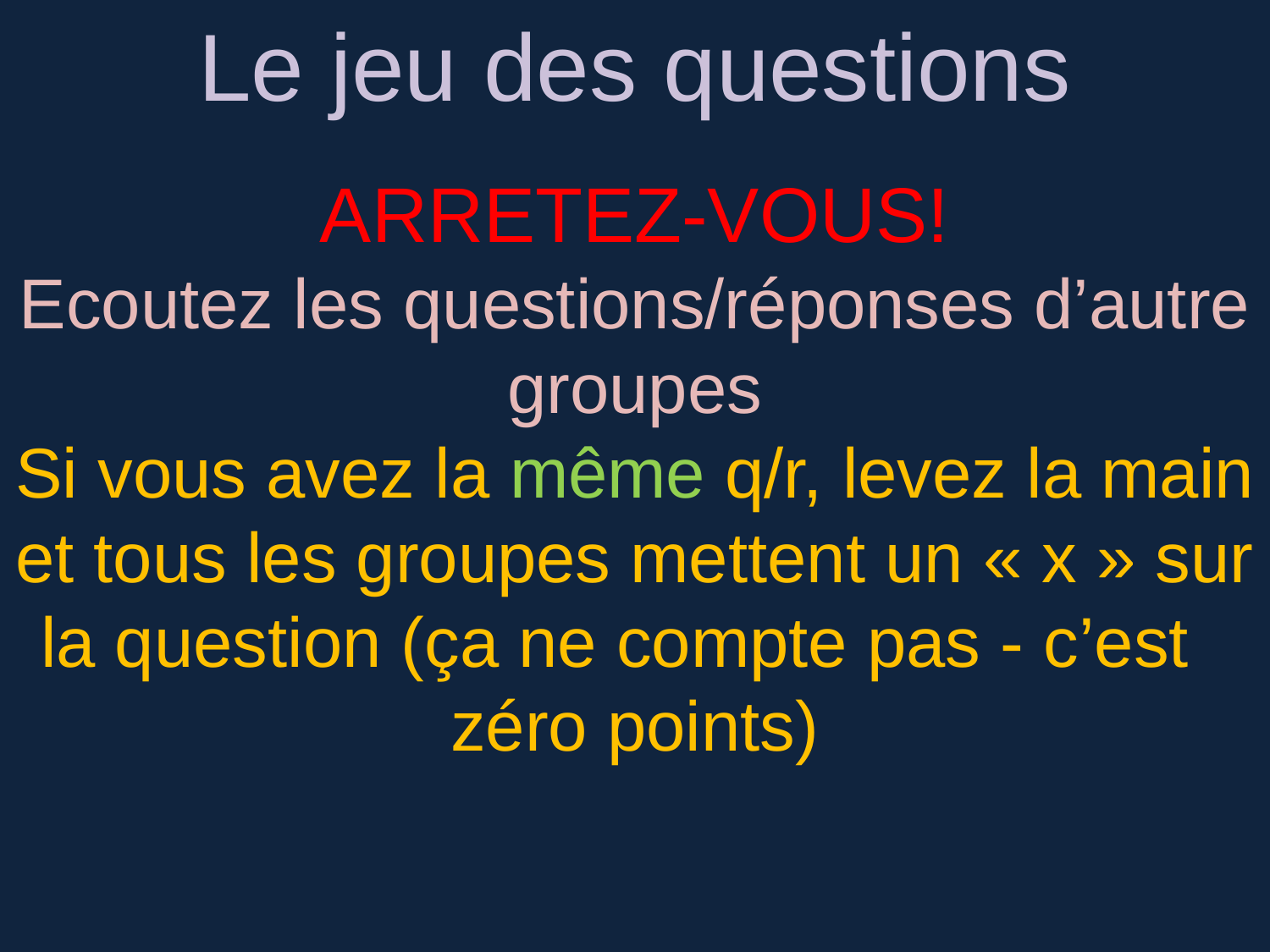

Le jeu des questions
ARRETEZ-VOUS!
Ecoutez les questions/réponses d’autre groupes
Si vous avez la même q/r, levez la main et tous les groupes mettent un « x » sur la question (ça ne compte pas - c’est   zéro points)